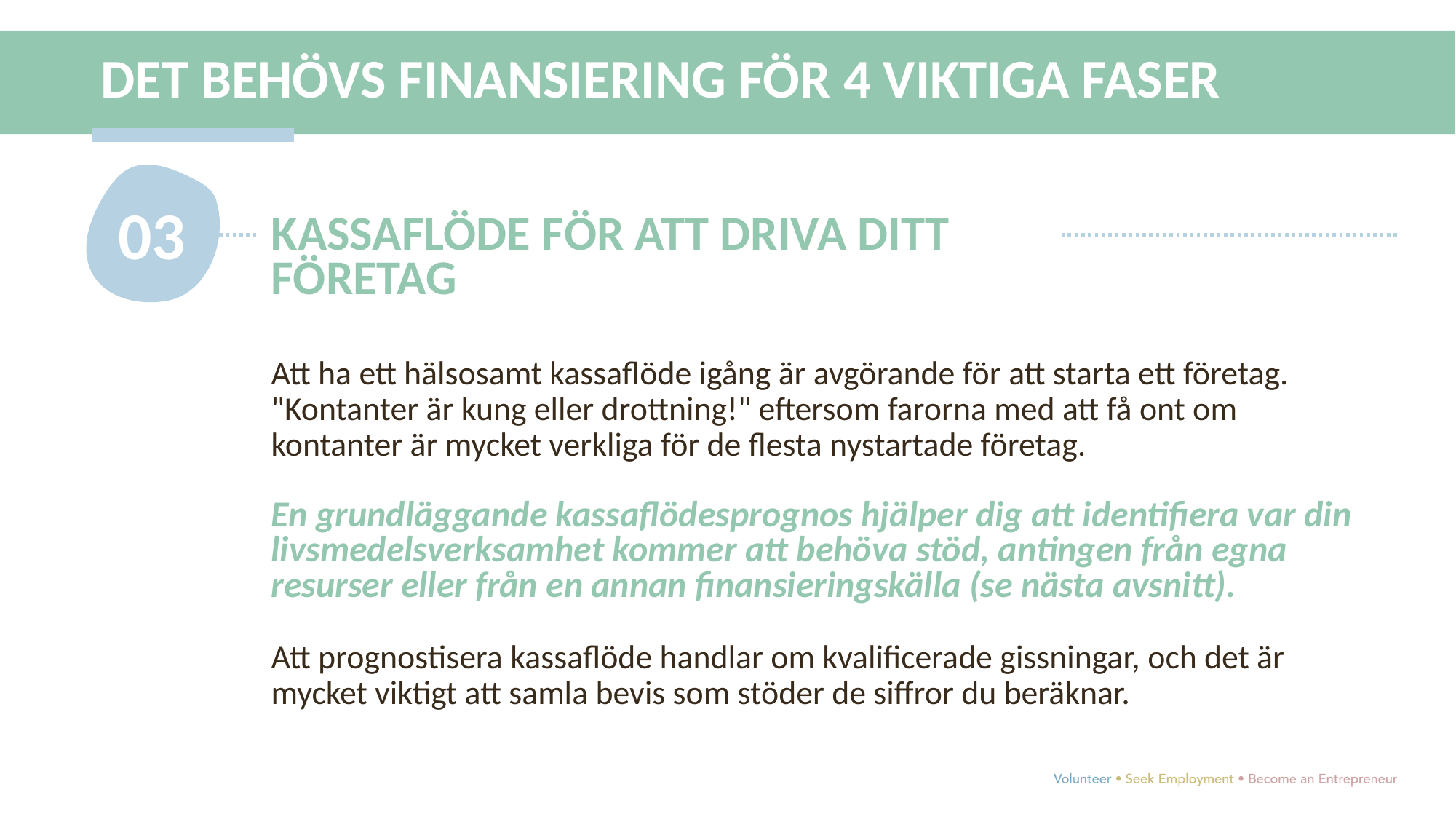

DET BEHÖVS FINANSIERING FÖR 4 VIKTIGA FASER

03
KASSAFLÖDE FÖR ATT DRIVA DITT FÖRETAG
Att ha ett hälsosamt kassaflöde igång är avgörande för att starta ett företag. "Kontanter är kung eller drottning!" eftersom farorna med att få ont om kontanter är mycket verkliga för de flesta nystartade företag.

En grundläggande kassaflödesprognos hjälper dig att identifiera var din livsmedelsverksamhet kommer att behöva stöd, antingen från egna resurser eller från en annan finansieringskälla (se nästa avsnitt).

Att prognostisera kassaflöde handlar om kvalificerade gissningar, och det är mycket viktigt att samla bevis som stöder de siffror du beräknar.